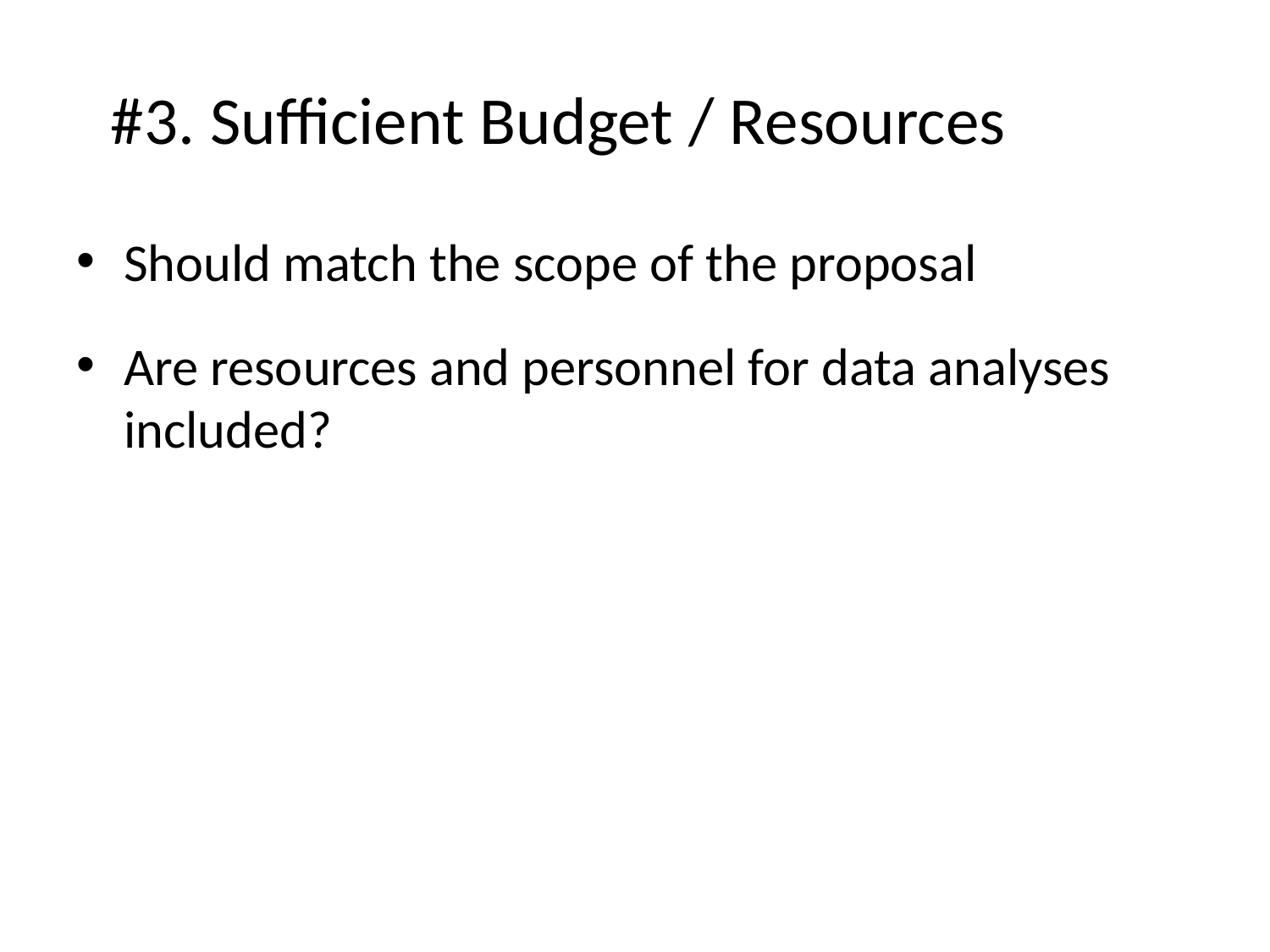

# #3. Sufficient Budget / Resources
Should match the scope of the proposal

Are resources and personnel for data analyses included?